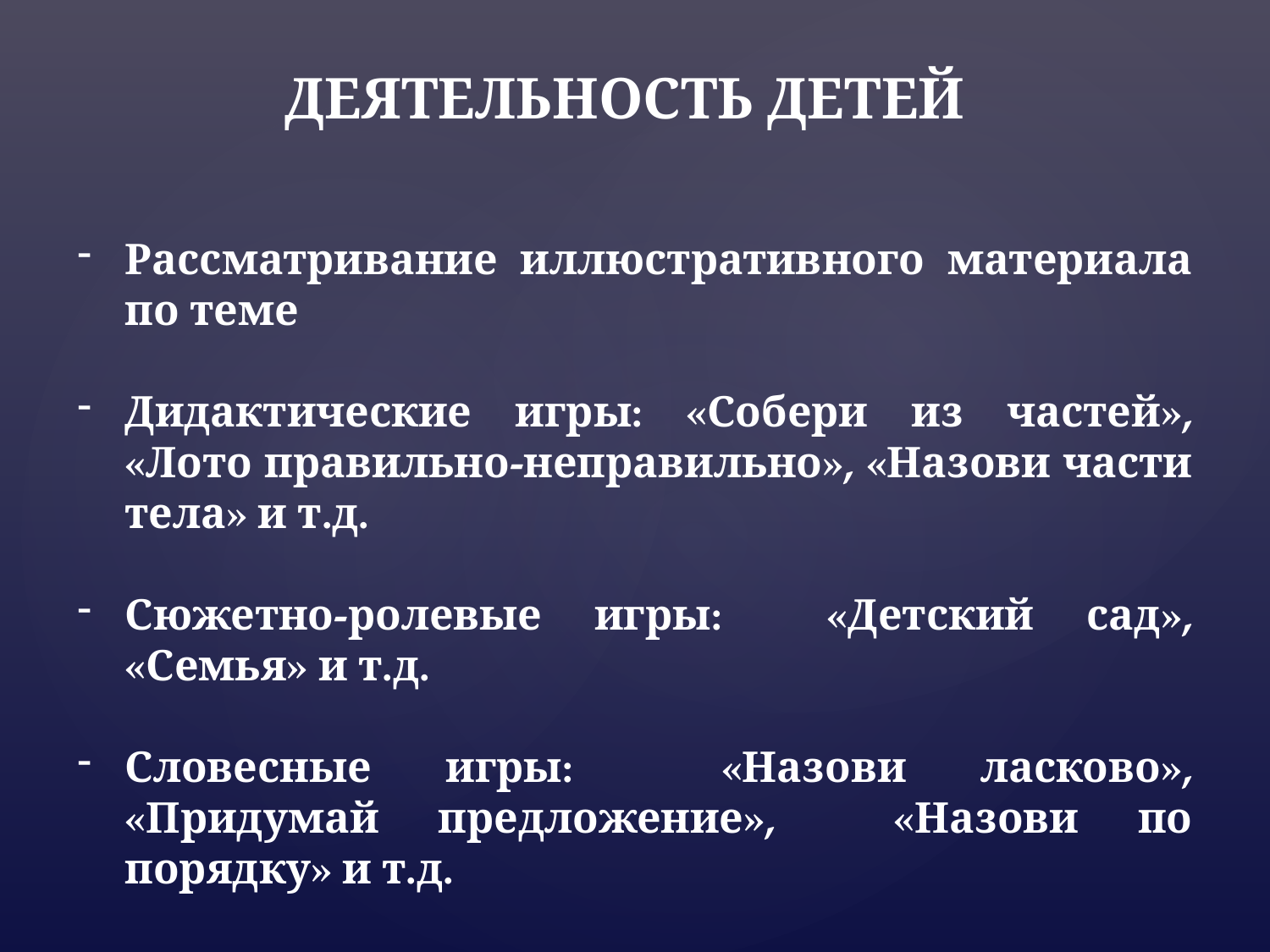

ДЕЯТЕЛЬНОСТЬ ДЕТЕЙ
Рассматривание иллюстративного материала по теме

Дидактические игры: «Собери из частей», «Лото правильно-неправильно», «Назови части тела» и т.д.

Сюжетно-ролевые игры:  «Детский сад», «Семья» и т.д.

Словесные игры:  «Назови ласково», «Придумай предложение»,  «Назови по порядку» и т.д.